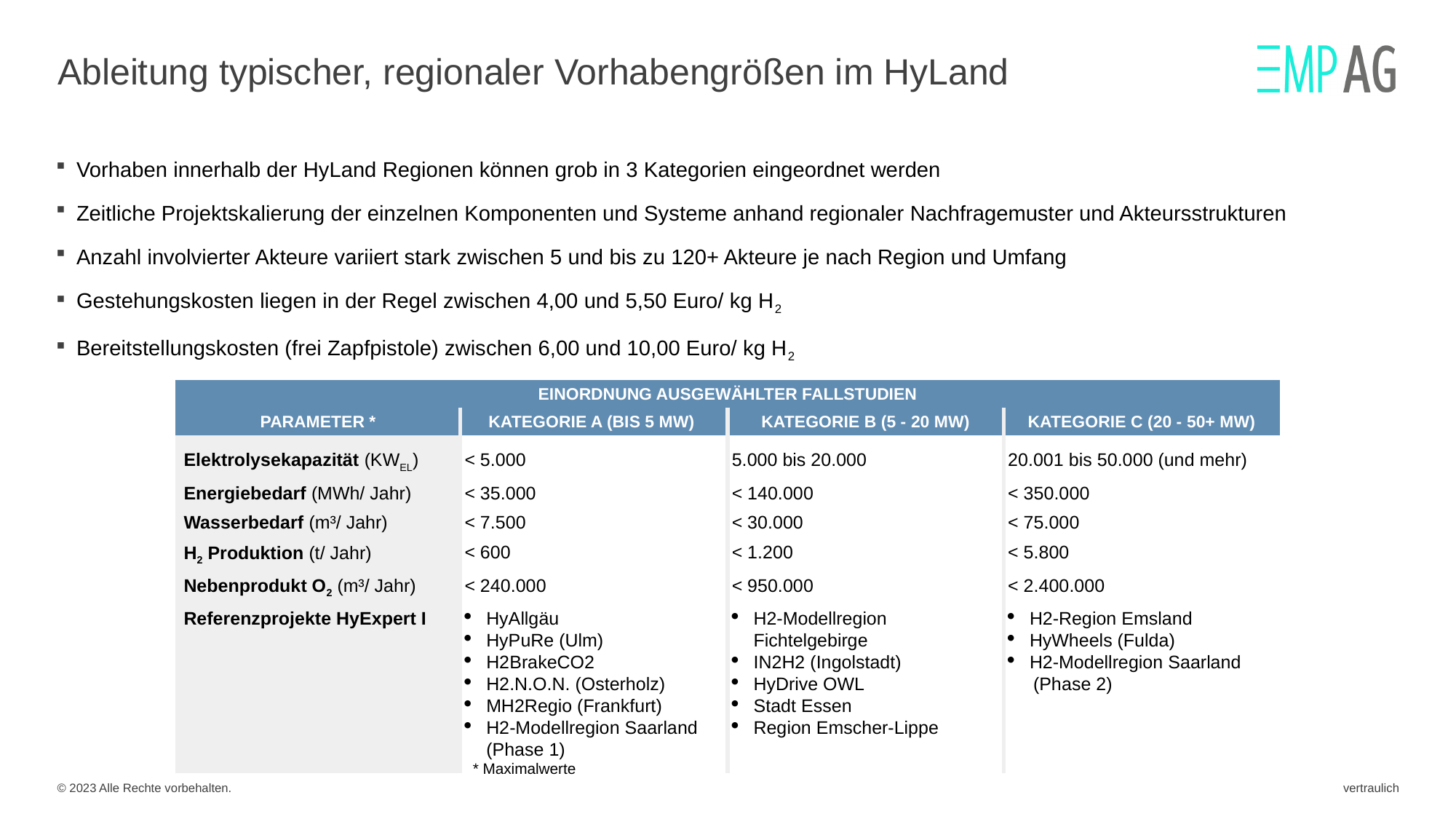

Ableitung typischer, regionaler Vorhabengrößen im HyLand
Vorhaben innerhalb der HyLand Regionen können grob in 3 Kategorien eingeordnet werden
Zeitliche Projektskalierung der einzelnen Komponenten und Systeme anhand regionaler Nachfragemuster und Akteursstrukturen
Anzahl involvierter Akteure variiert stark zwischen 5 und bis zu 120+ Akteure je nach Region und Umfang
Gestehungskosten liegen in der Regel zwischen 4,00 und 5,50 Euro/ kg H2
Bereitstellungskosten (frei Zapfpistole) zwischen 6,00 und 10,00 Euro/ kg H2

| Einordnung ausgewählter Fallstudien |  |  |  |
| --- | --- | --- | --- |
| Parameter \* | Kategorie A (bis 5 MW) | Kategorie B (5 - 20 MW) | Kategorie C (20 - 50+ MW) |
|  |  |  |  |
| Elektrolysekapazität (KWEL) | < 5.000 | 5.000 bis 20.000 | 20.001 bis 50.000 (und mehr) |
| Energiebedarf (MWh/ Jahr) | < 35.000 | < 140.000 | < 350.000 |
| Wasserbedarf (m³/ Jahr) | < 7.500 | < 30.000 | < 75.000 |
| H2 Produktion (t/ Jahr) | < 600 | < 1.200 | < 5.800 |
| Nebenprodukt O2 (m³/ Jahr) | < 240.000 | < 950.000 | < 2.400.000 |
| Referenzprojekte HyExpert I | HyAllgäu HyPuRe (Ulm) H2BrakeCO2 H2.N.O.N. (Osterholz) MH2Regio (Frankfurt) H2-Modellregion Saarland (Phase 1) | H2-Modellregion Fichtelgebirge IN2H2 (Ingolstadt) HyDrive OWL Stadt Essen Region Emscher-Lippe | H2-Region Emsland HyWheels (Fulda) H2-Modellregion Saarland (Phase 2) |
* Maximalwerte